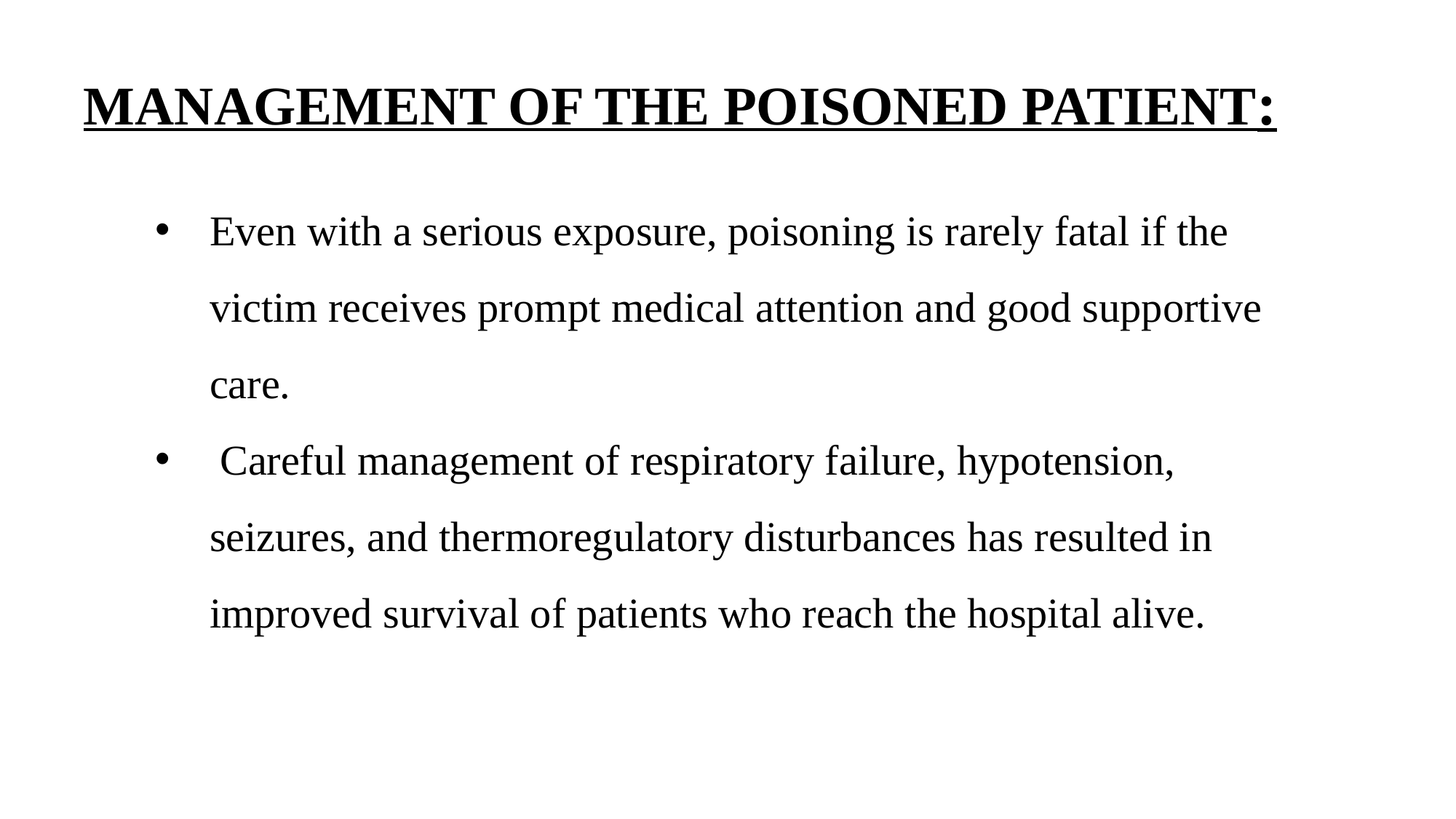

# Management of the Poisoned Patient:
Even with a serious exposure, poisoning is rarely fatal if the victim receives prompt medical attention and good supportive care.
 Careful management of respiratory failure, hypotension, seizures, and thermoregulatory disturbances has resulted in improved survival of patients who reach the hospital alive.